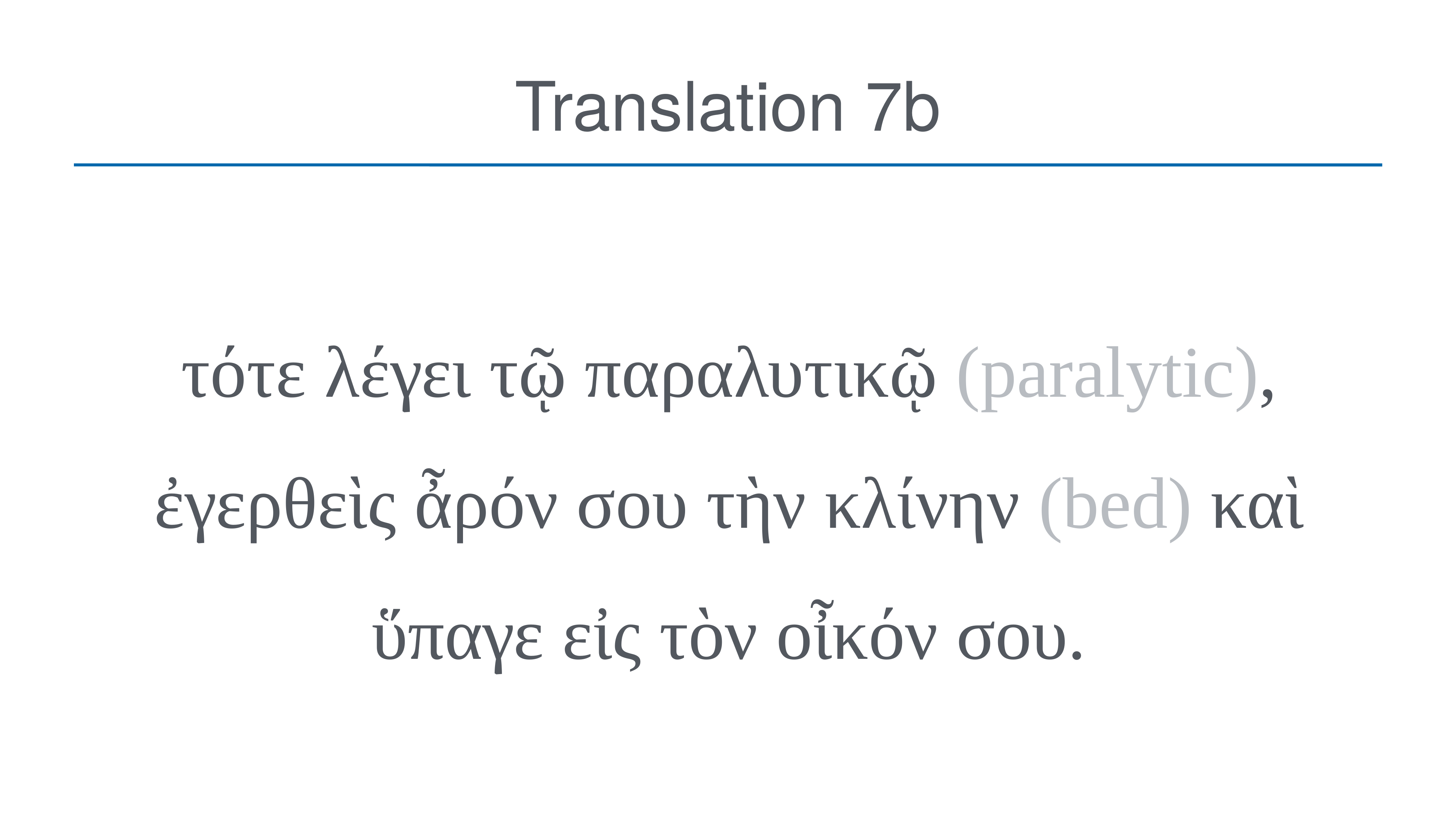

# Translation 7b
τότε λέγει τῷ παραλυτικῷ (paralytic), ἐγερθεὶς ἆρόν σου τὴν κλίνην (bed) καὶ ὕπαγε εἰς τὸν οἶκόν σου.